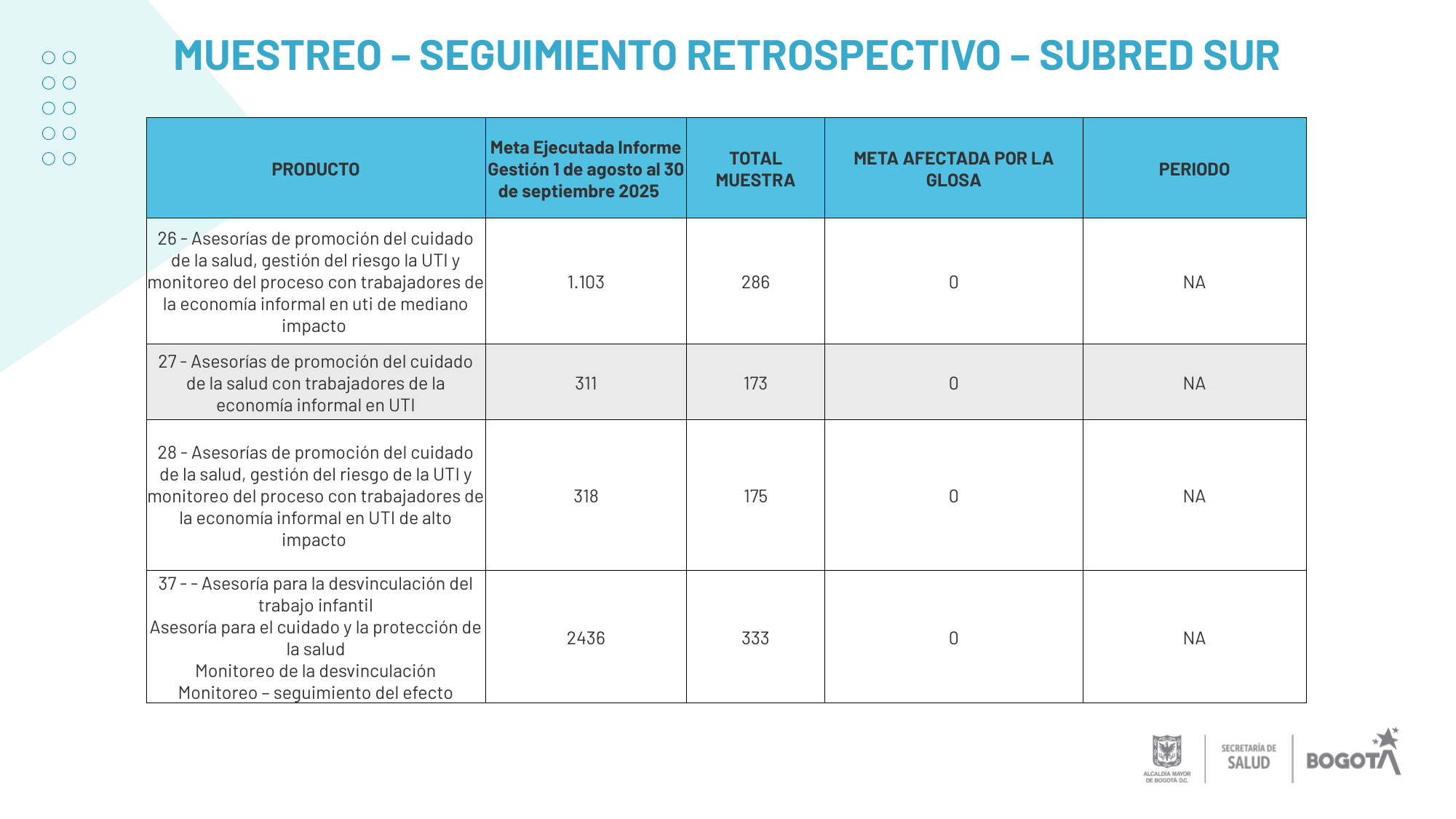

# MUESTREO – SEGUIMIENTO RETROSPECTIVO – SUBRED SUR
| PRODUCTO | Meta Ejecutada Informe Gestión 1 de agosto al 30 de septiembre 2025 | TOTAL MUESTRA | META AFECTADA POR LA GLOSA | PERIODO |
| --- | --- | --- | --- | --- |
| 26 - Asesorías de promoción del cuidado de la salud, gestión del riesgo la UTI y monitoreo del proceso con trabajadores de la economía informal en uti de mediano impacto | 1.103 | 286 | 0 | NA |
| 27 - Asesorías de promoción del cuidado de la salud con trabajadores de la economía informal en UTI | 311 | 173 | 0 | NA |
| 28 - Asesorías de promoción del cuidado de la salud, gestión del riesgo de la UTI y monitoreo del proceso con trabajadores de la economía informal en UTI de alto impacto | 318 | 175 | 0 | NA |
| 37 - - Asesoría para la desvinculación del trabajo infantil Asesoría para el cuidado y la protección de la salud Monitoreo de la desvinculación Monitoreo – seguimiento del efecto | 2436 | 333 | 0 | NA |